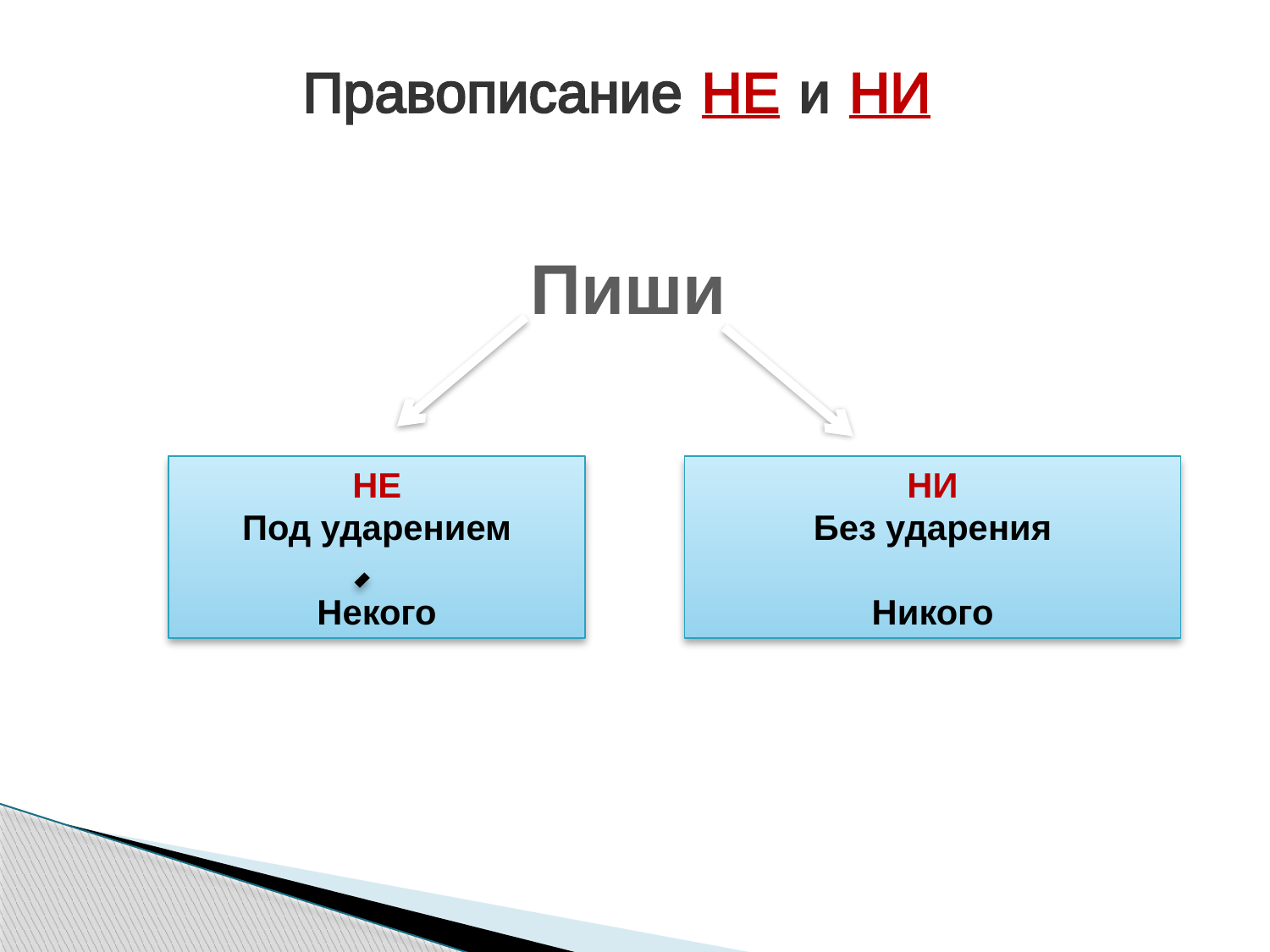

Правописание НЕ и НИ
Пиши
НЕ
Под ударением

Некого
НИ
Без ударения

Никого